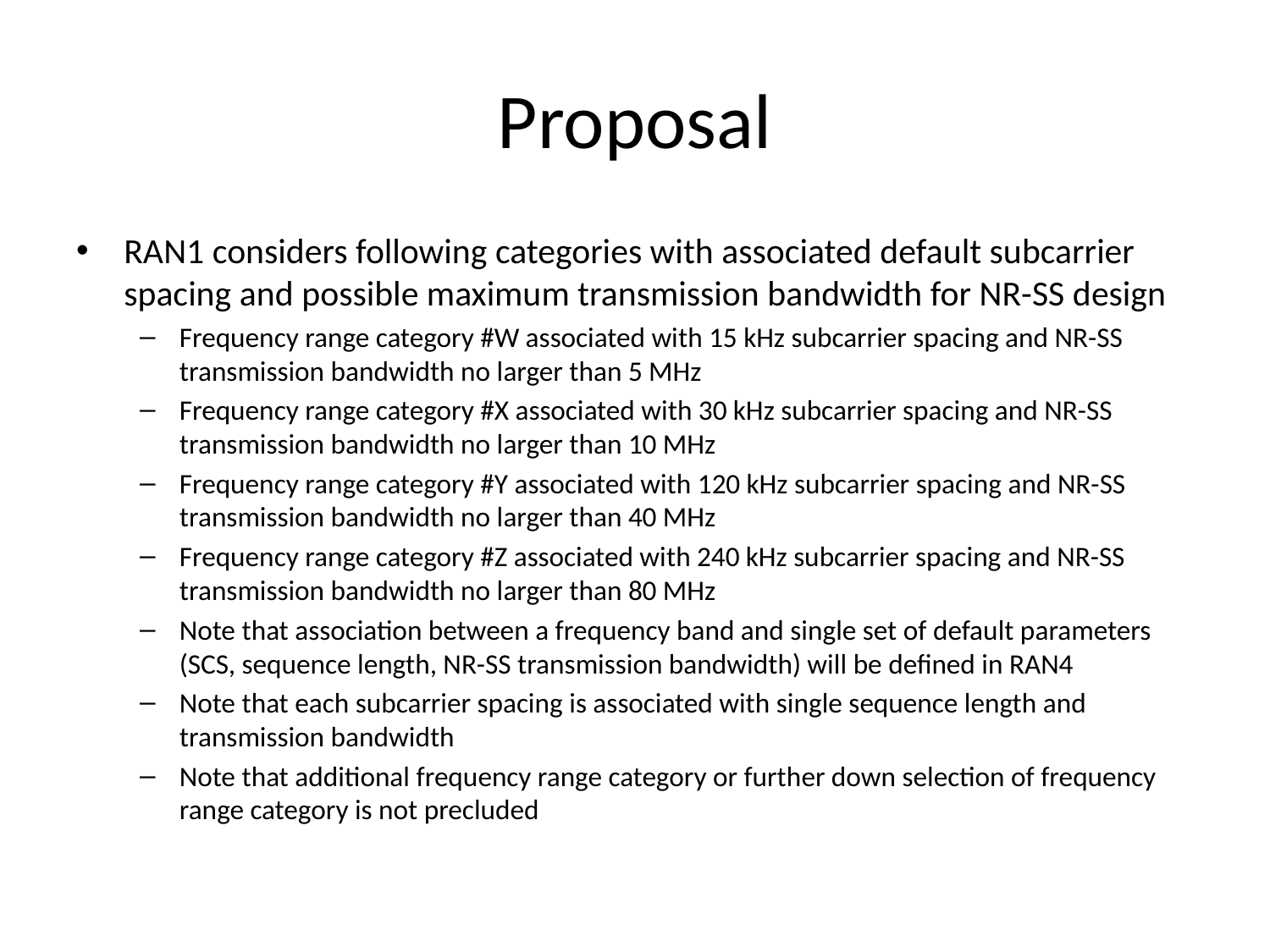

# Proposal
RAN1 considers following categories with associated default subcarrier spacing and possible maximum transmission bandwidth for NR-SS design
Frequency range category #W associated with 15 kHz subcarrier spacing and NR-SS transmission bandwidth no larger than 5 MHz
Frequency range category #X associated with 30 kHz subcarrier spacing and NR-SS transmission bandwidth no larger than 10 MHz
Frequency range category #Y associated with 120 kHz subcarrier spacing and NR-SS transmission bandwidth no larger than 40 MHz
Frequency range category #Z associated with 240 kHz subcarrier spacing and NR-SS transmission bandwidth no larger than 80 MHz
Note that association between a frequency band and single set of default parameters (SCS, sequence length, NR-SS transmission bandwidth) will be defined in RAN4
Note that each subcarrier spacing is associated with single sequence length and transmission bandwidth
Note that additional frequency range category or further down selection of frequency range category is not precluded